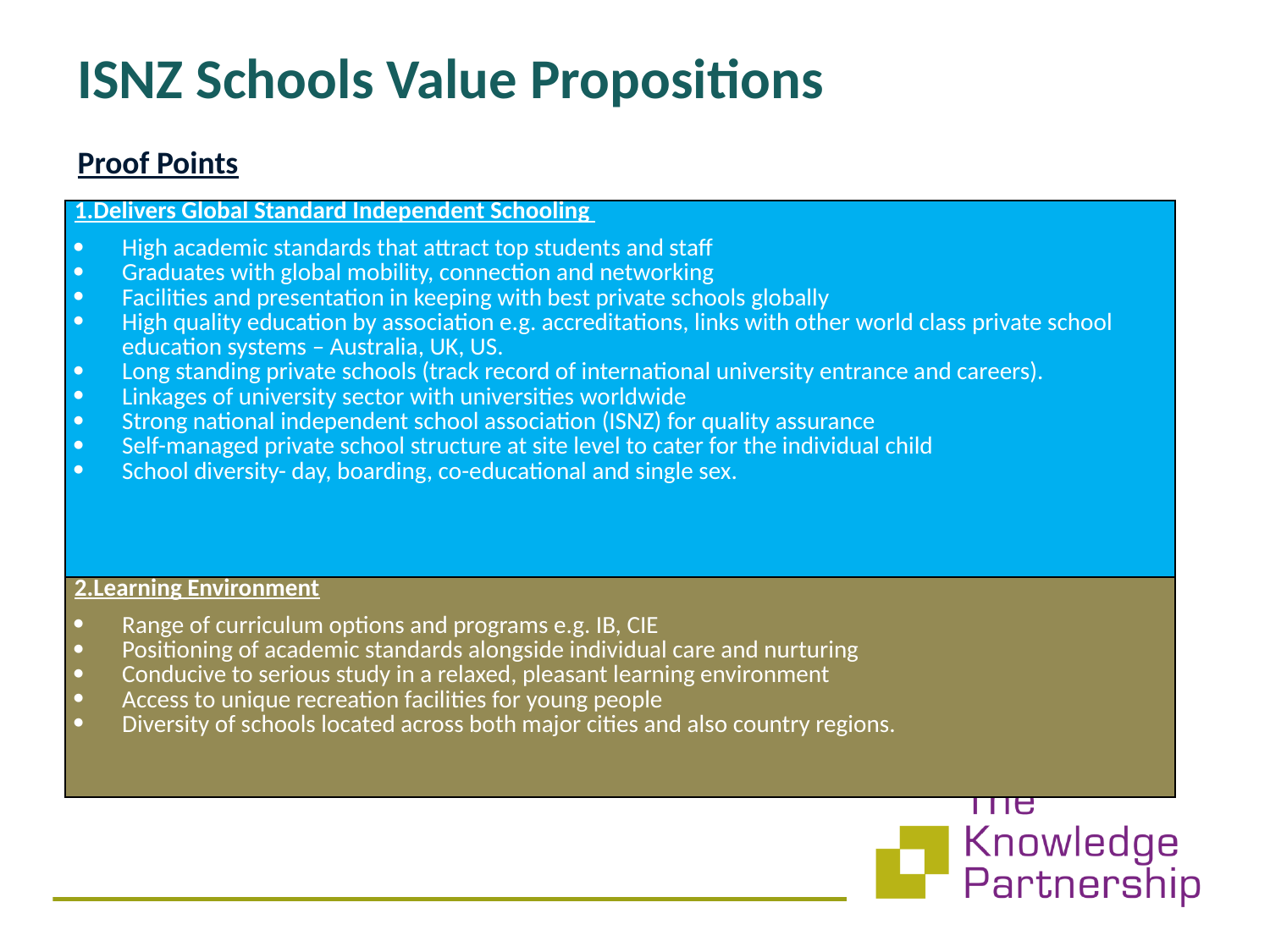

ISNZ Schools Value Propositions
Proof Points

| 1.Delivers Global Standard Independent Schooling High academic standards that attract top students and staff Graduates with global mobility, connection and networking Facilities and presentation in keeping with best private schools globally High quality education by association e.g. accreditations, links with other world class private school education systems – Australia, UK, US. Long standing private schools (track record of international university entrance and careers). Linkages of university sector with universities worldwide Strong national independent school association (ISNZ) for quality assurance Self-managed private school structure at site level to cater for the individual child School diversity- day, boarding, co-educational and single sex. |
| --- |
| 2.Learning Environment Range of curriculum options and programs e.g. IB, CIE Positioning of academic standards alongside individual care and nurturing Conducive to serious study in a relaxed, pleasant learning environment Access to unique recreation facilities for young people Diversity of schools located across both major cities and also country regions. |